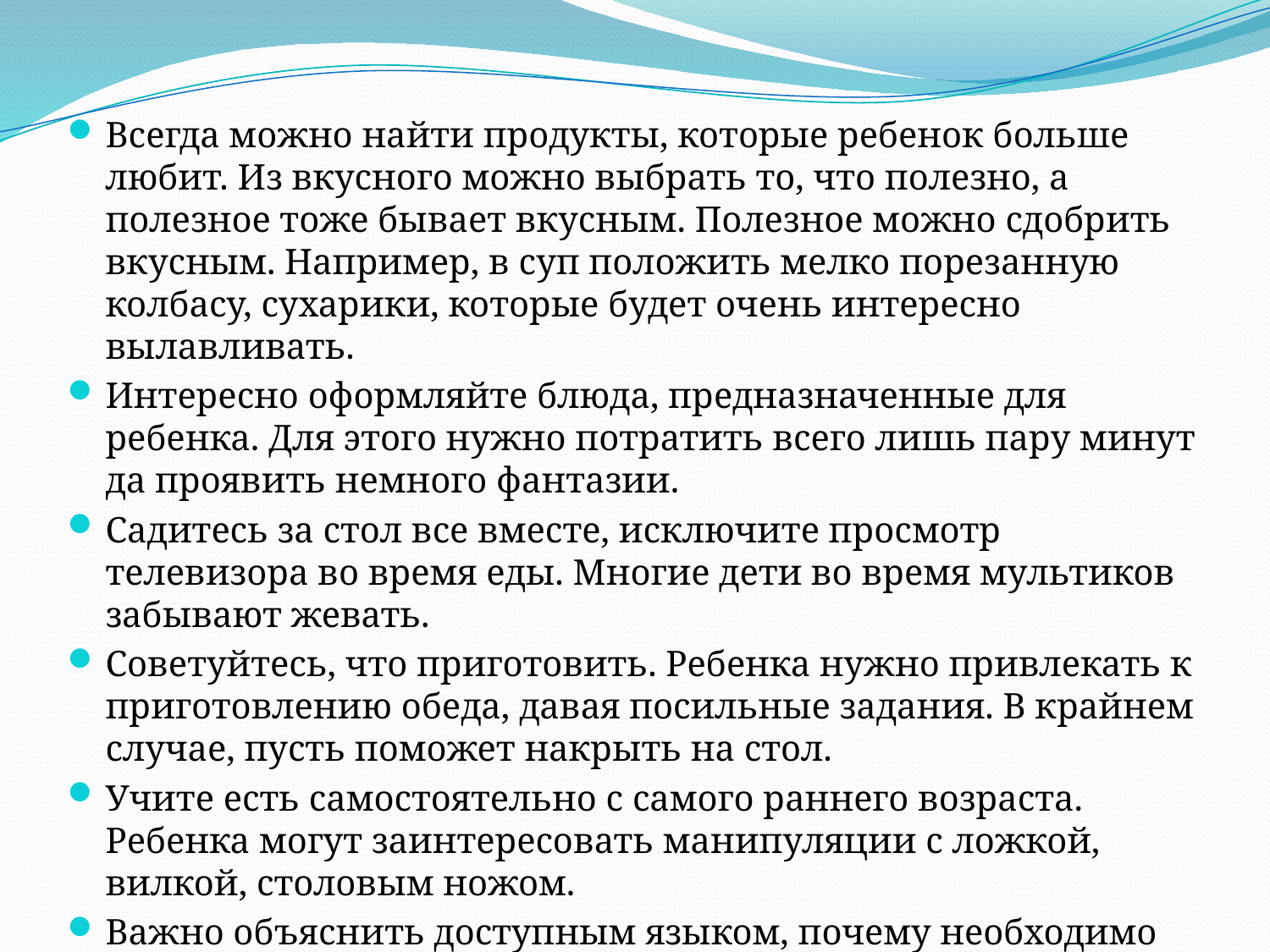

Всегда можно найти продукты, которые ребенок больше любит. Из вкусного можно выбрать то, что полезно, а полезное тоже бывает вкусным. Полезное можно сдобрить вкусным. Например, в суп положить мелко порезанную колбасу, сухарики, которые будет очень интересно вылавливать.
Интересно оформляйте блюда, предназначенные для ребенка. Для этого нужно потратить всего лишь пару минут да проявить немного фантазии.
Садитесь за стол все вместе, исключите просмотр телевизора во время еды. Многие дети во время мультиков забывают жевать.
Советуйтесь, что приготовить. Ребенка нужно привлекать к приготовлению обеда, давая посильные задания. В крайнем случае, пусть поможет накрыть на стол.
Учите есть самостоятельно с самого раннего возраста. Ребенка могут заинтересовать манипуляции с ложкой, вилкой, столовым ножом.
Важно объяснить доступным языком, почему необходимо есть и почему важно употреблять разные продукты.